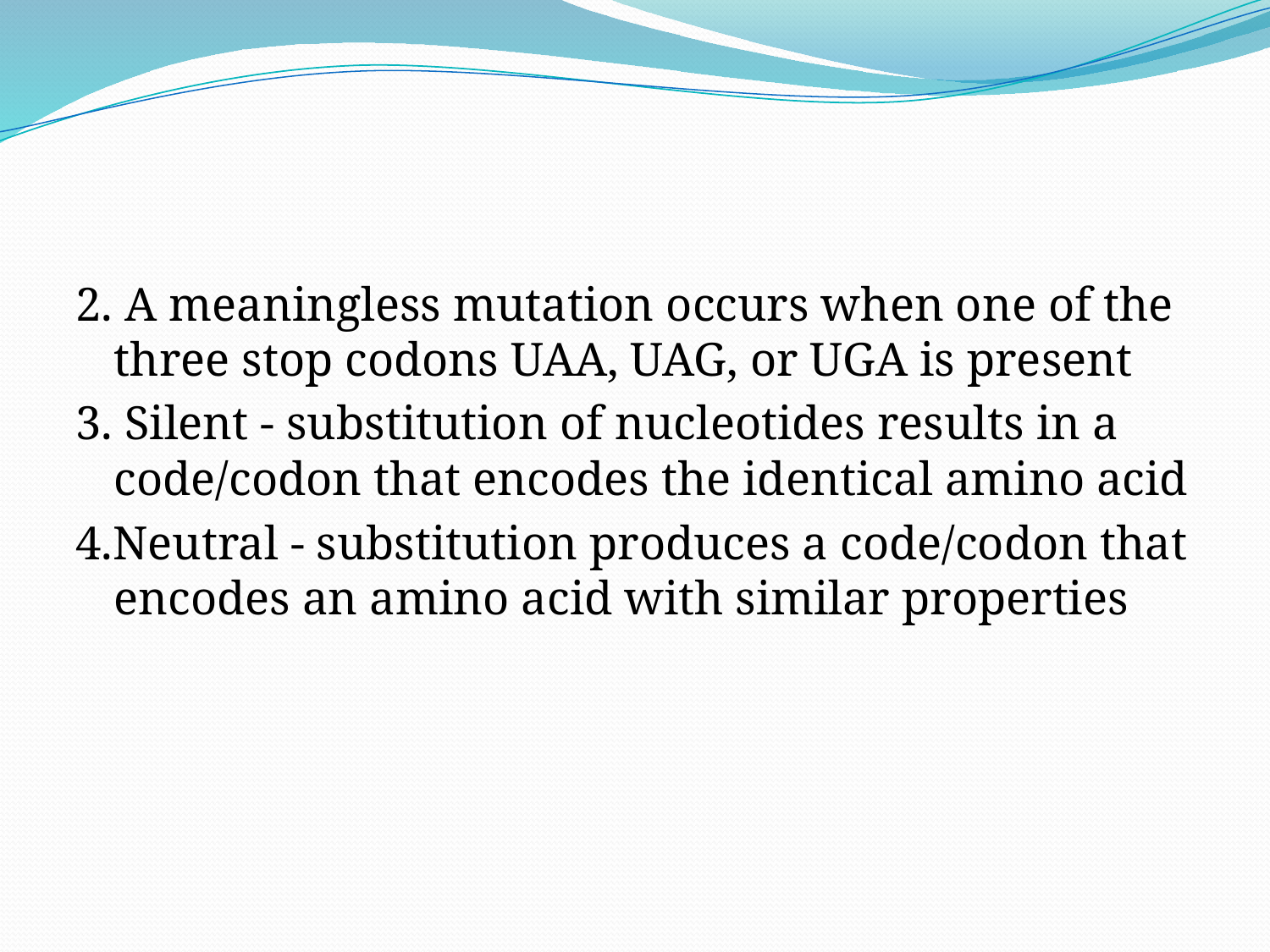

#
2. A meaningless mutation occurs when one of the three stop codons UAA, UAG, or UGA is present
3. Silent - substitution of nucleotides results in a code/codon that encodes the identical amino acid
4.Neutral - substitution produces a code/codon that encodes an amino acid with similar properties